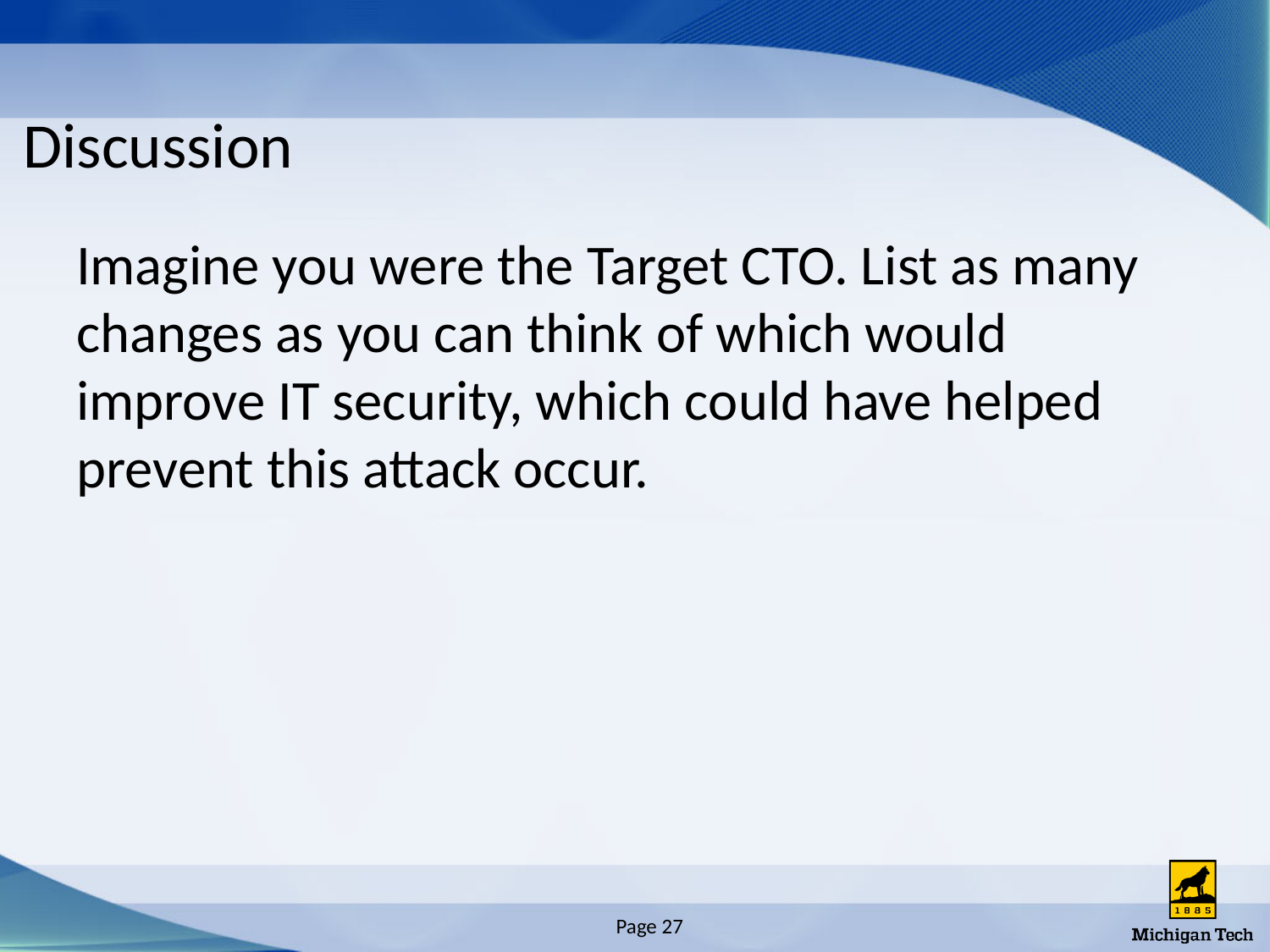

# Discussion
Imagine you were the Target CTO. List as many changes as you can think of which would improve IT security, which could have helped prevent this attack occur.